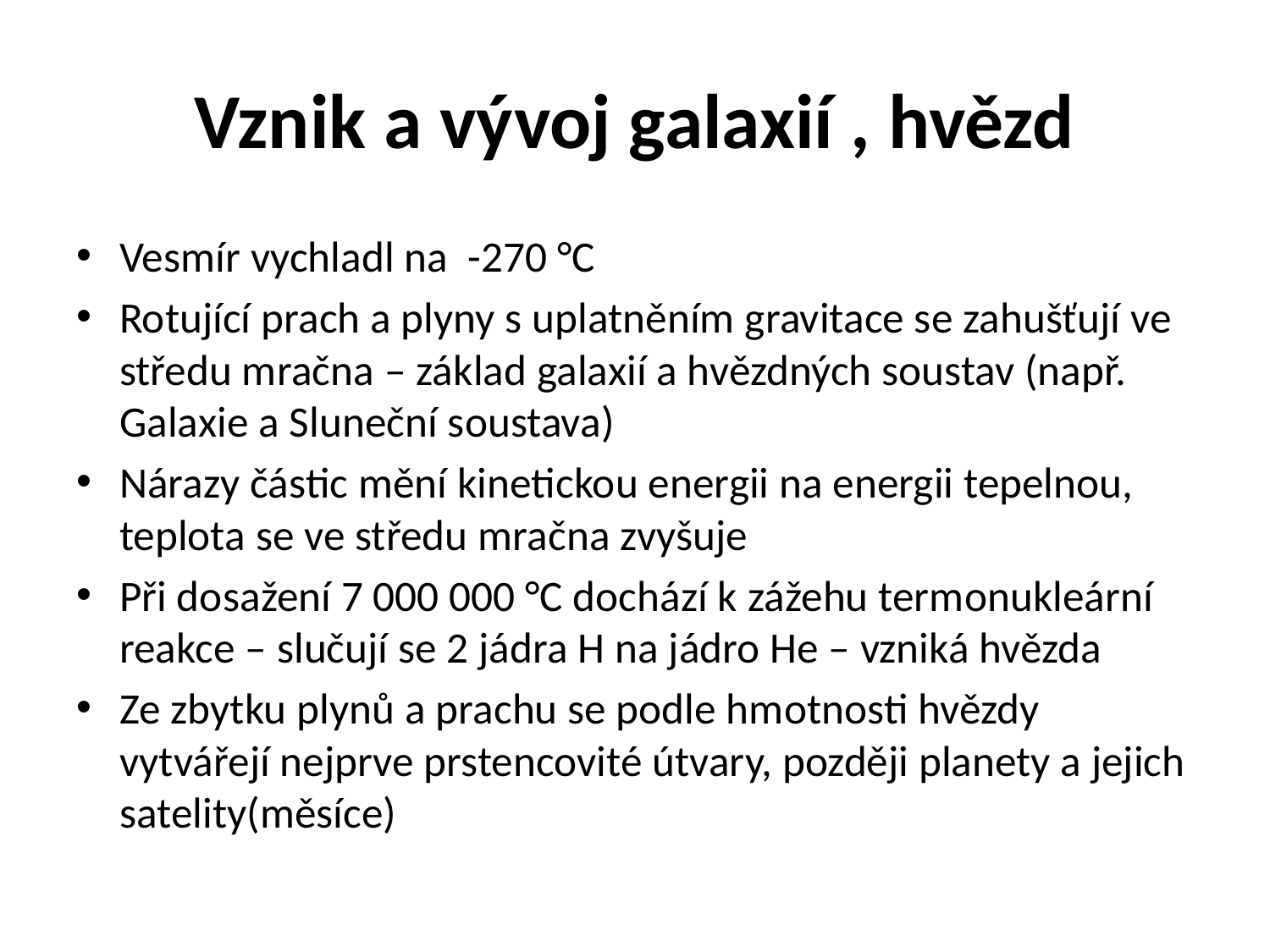

# Vznik a vývoj galaxií , hvězd
Vesmír vychladl na  -270 °C
Rotující prach a plyny s uplatněním gravitace se zahušťují ve středu mračna – základ galaxií a hvězdných soustav (např. Galaxie a Sluneční soustava)
Nárazy částic mění kinetickou energii na energii tepelnou, teplota se ve středu mračna zvyšuje
Při dosažení 7 000 000 °C dochází k zážehu termonukleární reakce – slučují se 2 jádra H na jádro He – vzniká hvězda
Ze zbytku plynů a prachu se podle hmotnosti hvězdy vytvářejí nejprve prstencovité útvary, později planety a jejich satelity(měsíce)